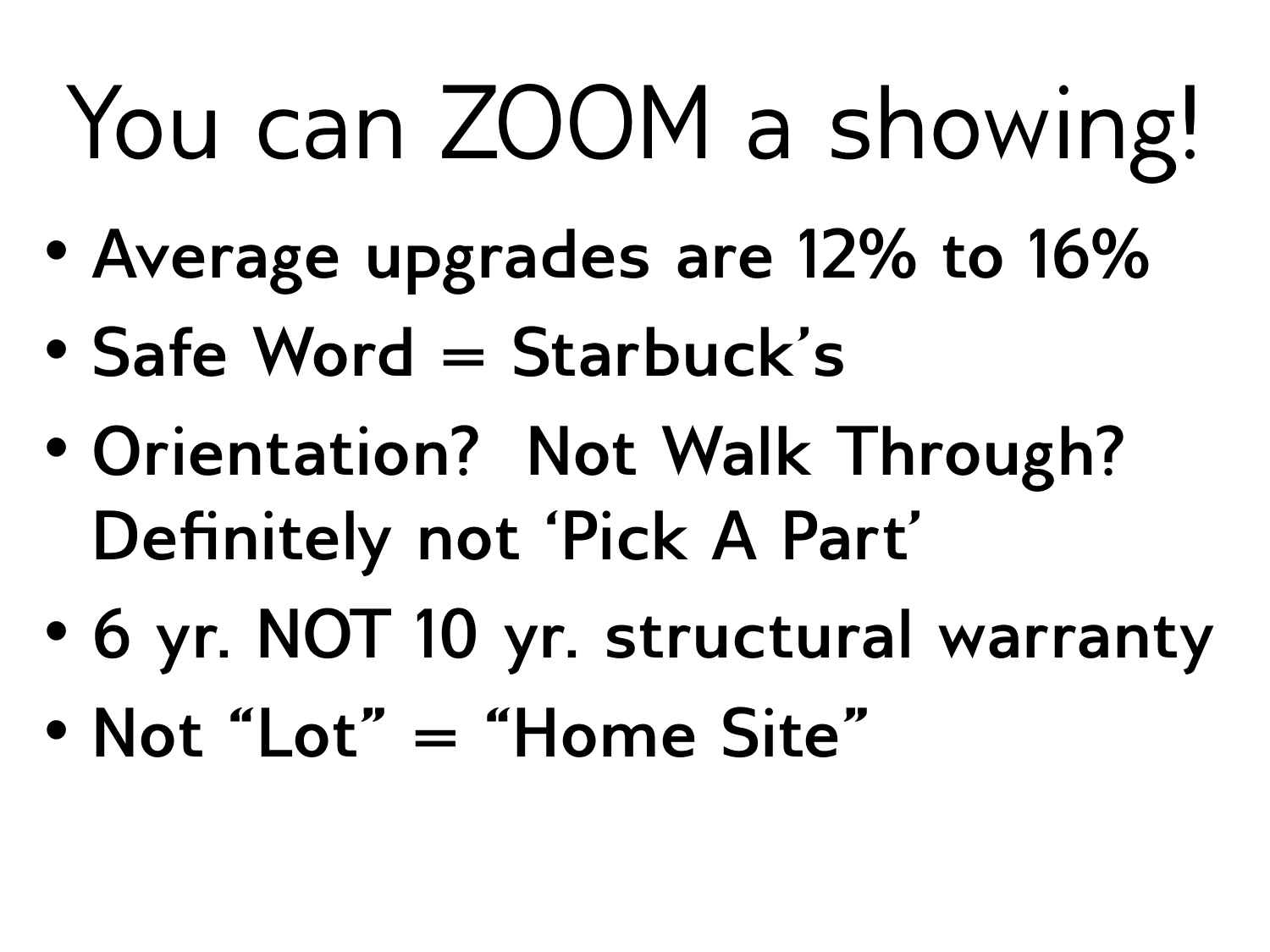

# You can ZOOM a showing!
Average upgrades are 12% to 16%
Safe Word = Starbuck’s
Orientation?  Not Walk Through?  Definitely not ‘Pick A Part’
6 yr. NOT 10 yr. structural warranty
Not “Lot” = “Home Site”